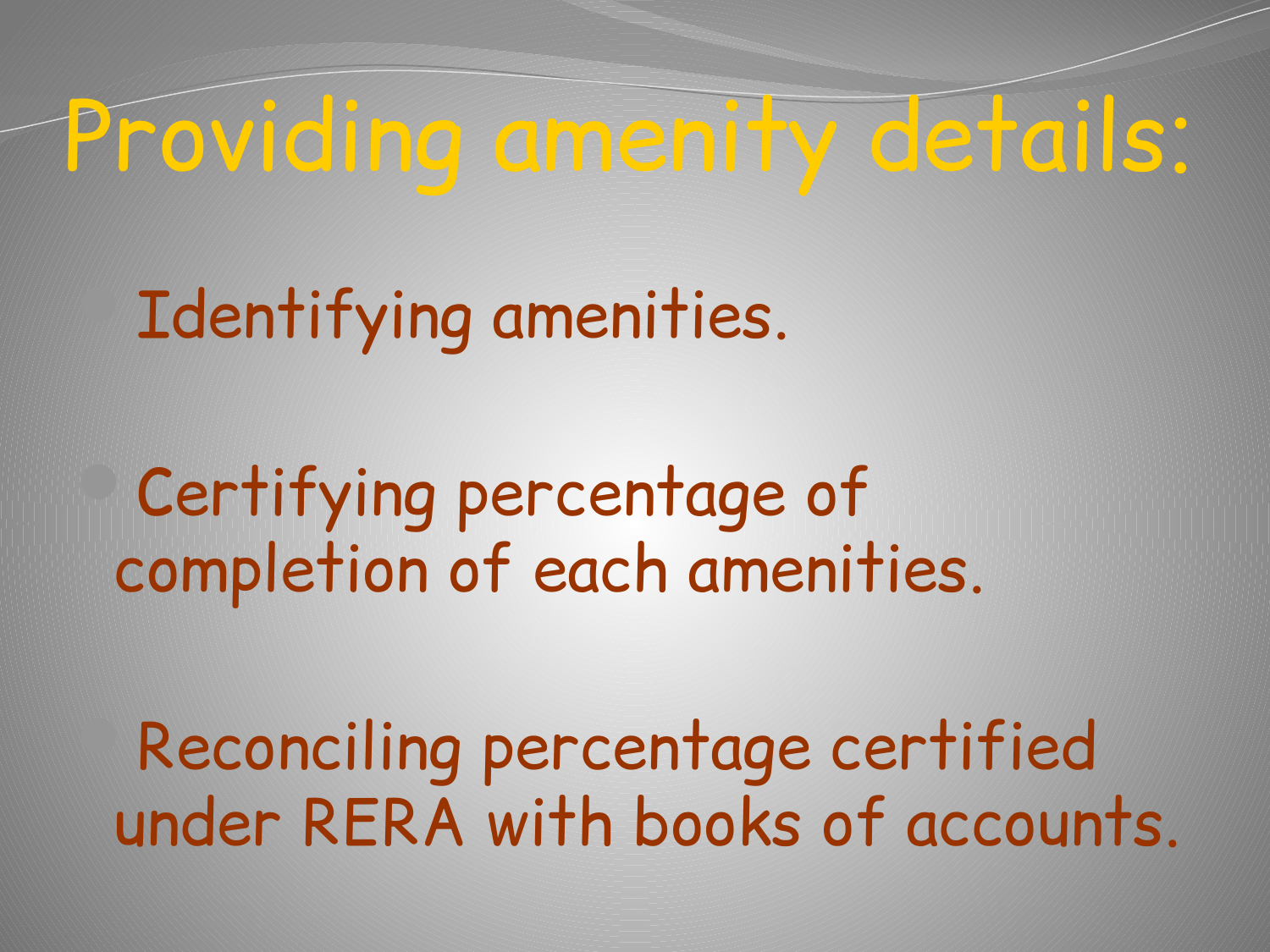

# Providing amenity details:

Identifying amenities.

Certifying percentage of completion of each amenities.

Reconciling percentage certified under RERA with books of accounts.